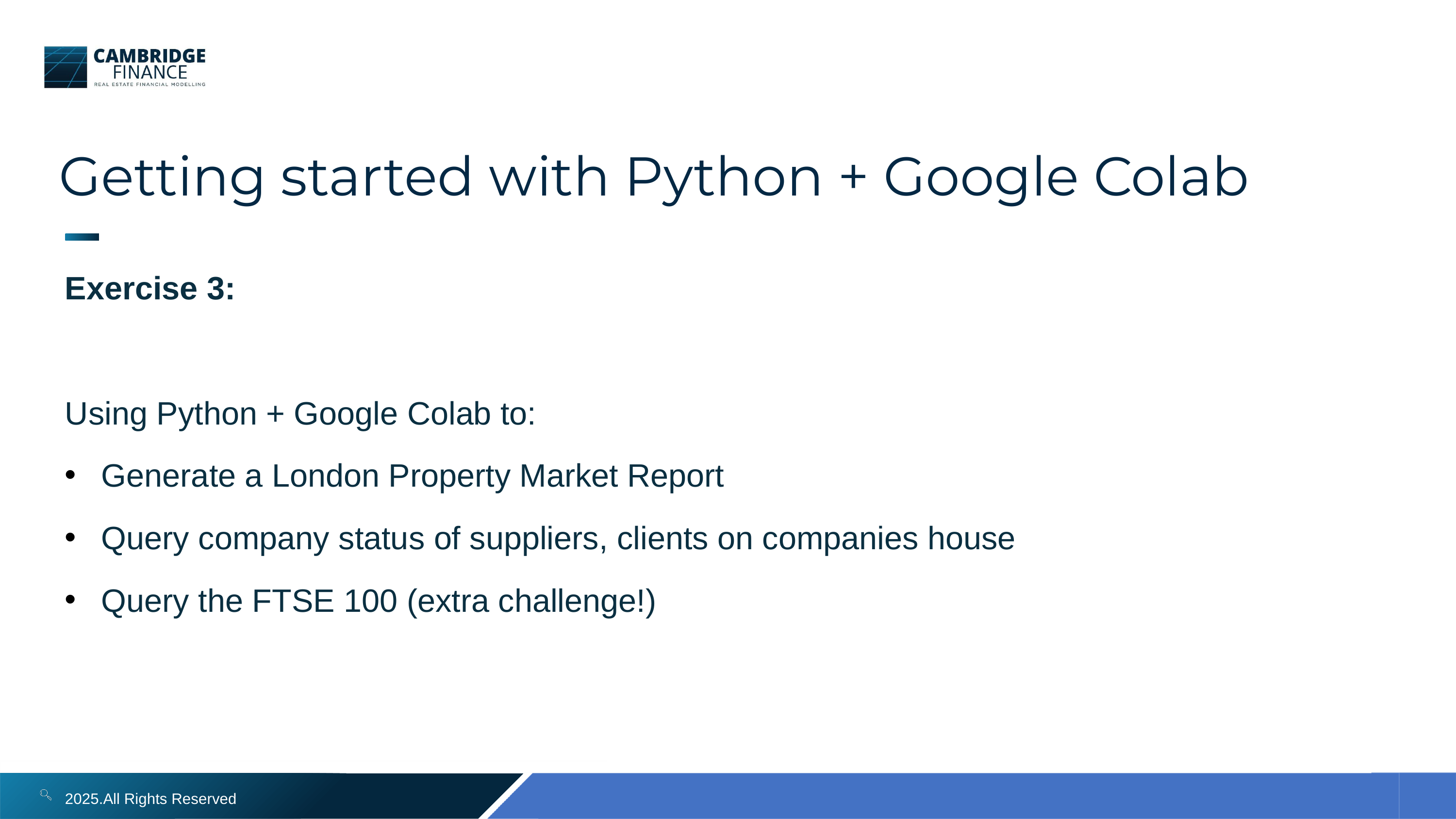

Getting started with Python + Google Colab

Exercise 3:
Using Python + Google Colab to:
Generate a London Property Market Report
Query company status of suppliers, clients on companies house
Query the FTSE 100 (extra challenge!)

2025.All Rights Reserved